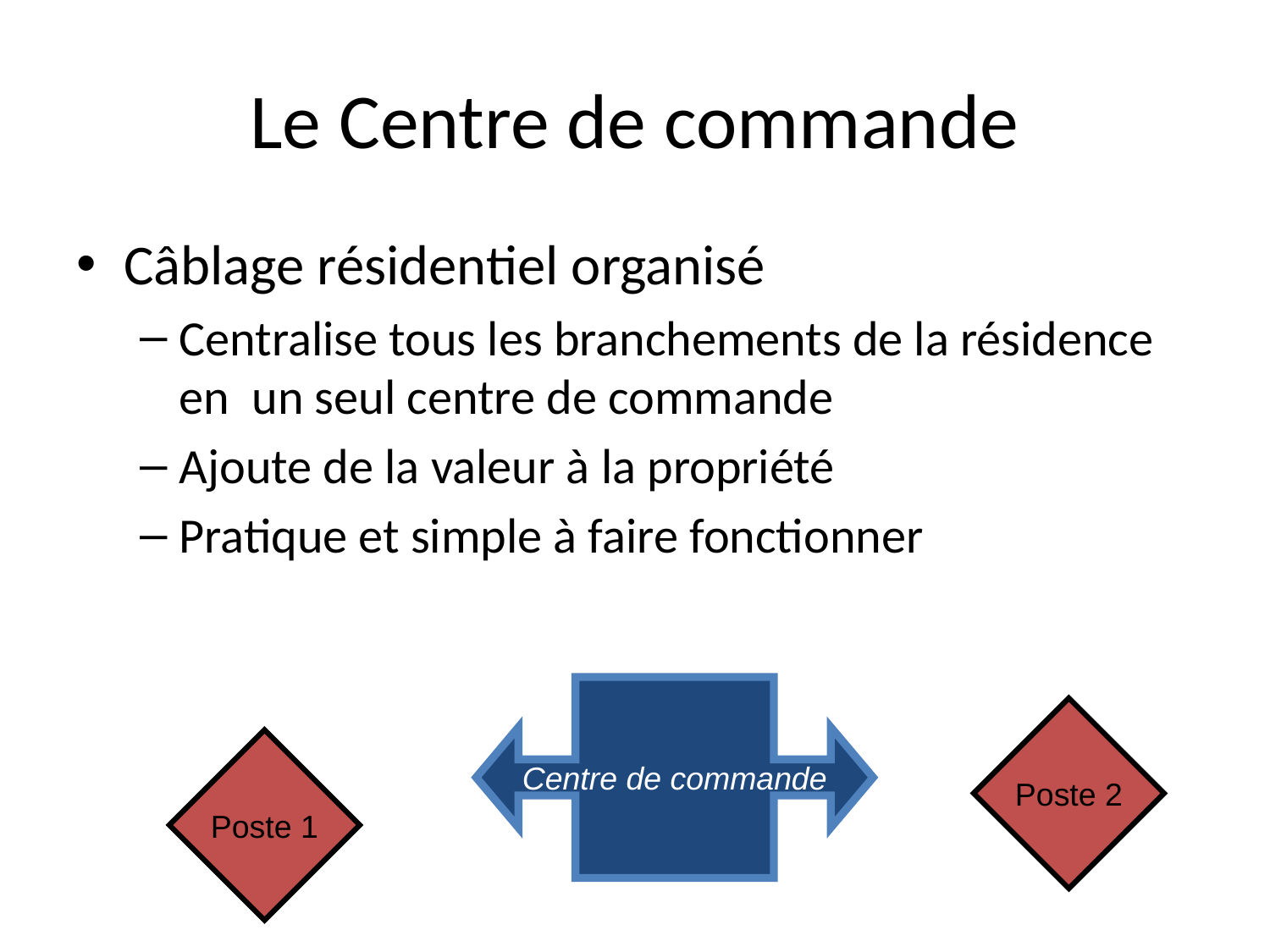

# Le Centre de commande
Câblage résidentiel organisé
Centralise tous les branchements de la résidence en  un seul centre de commande
Ajoute de la valeur à la propriété
Pratique et simple à faire fonctionner
Centre de commande
Poste 2
Poste 1